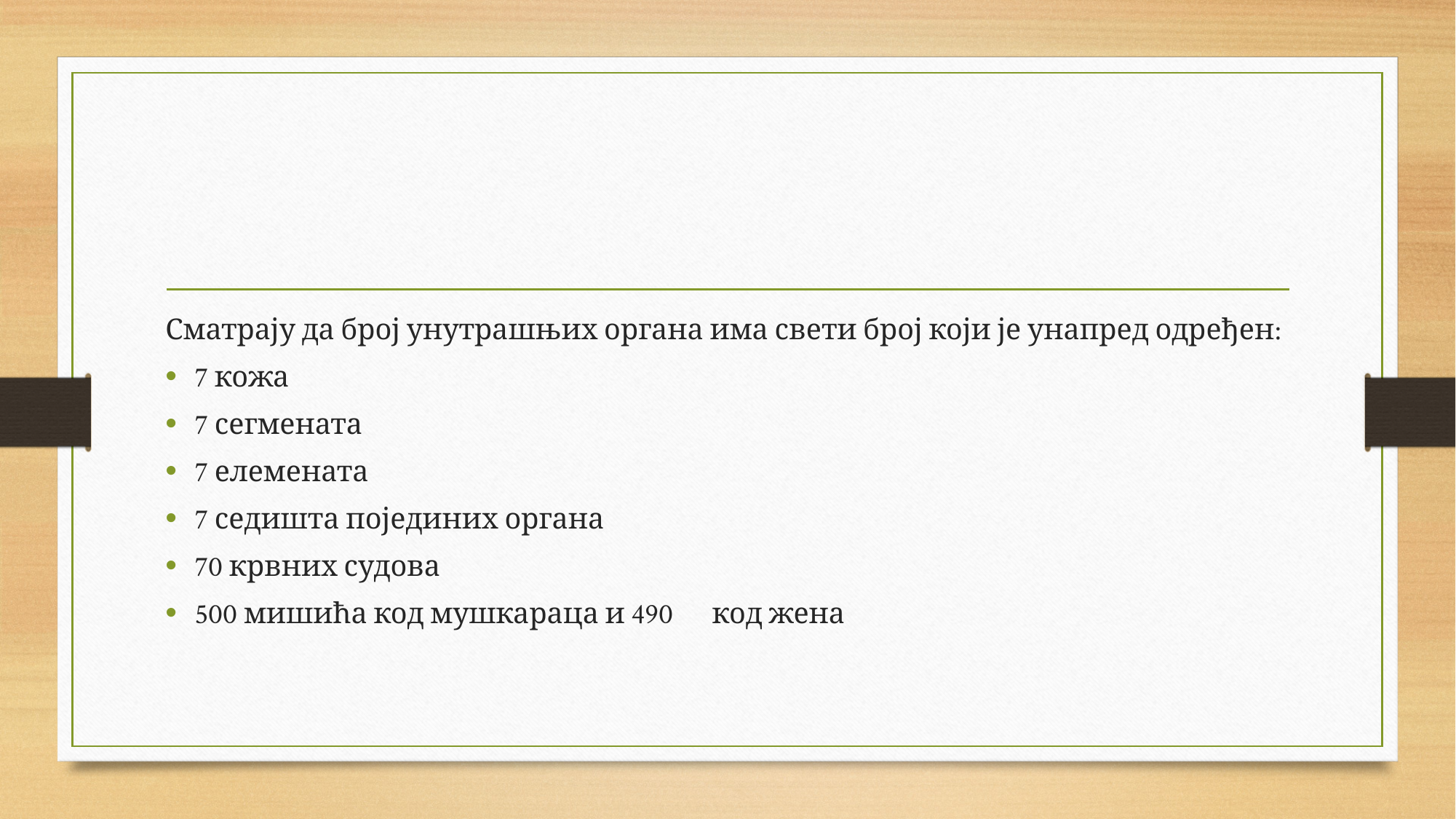

Сматрају да број унутрашњих органа има свети број који је унапред одређен:
7 кожа
7 сегмената
7 елемената
7 седишта појединих органа
70 крвних судова
500 мишића код мушкараца и 490 	код жена